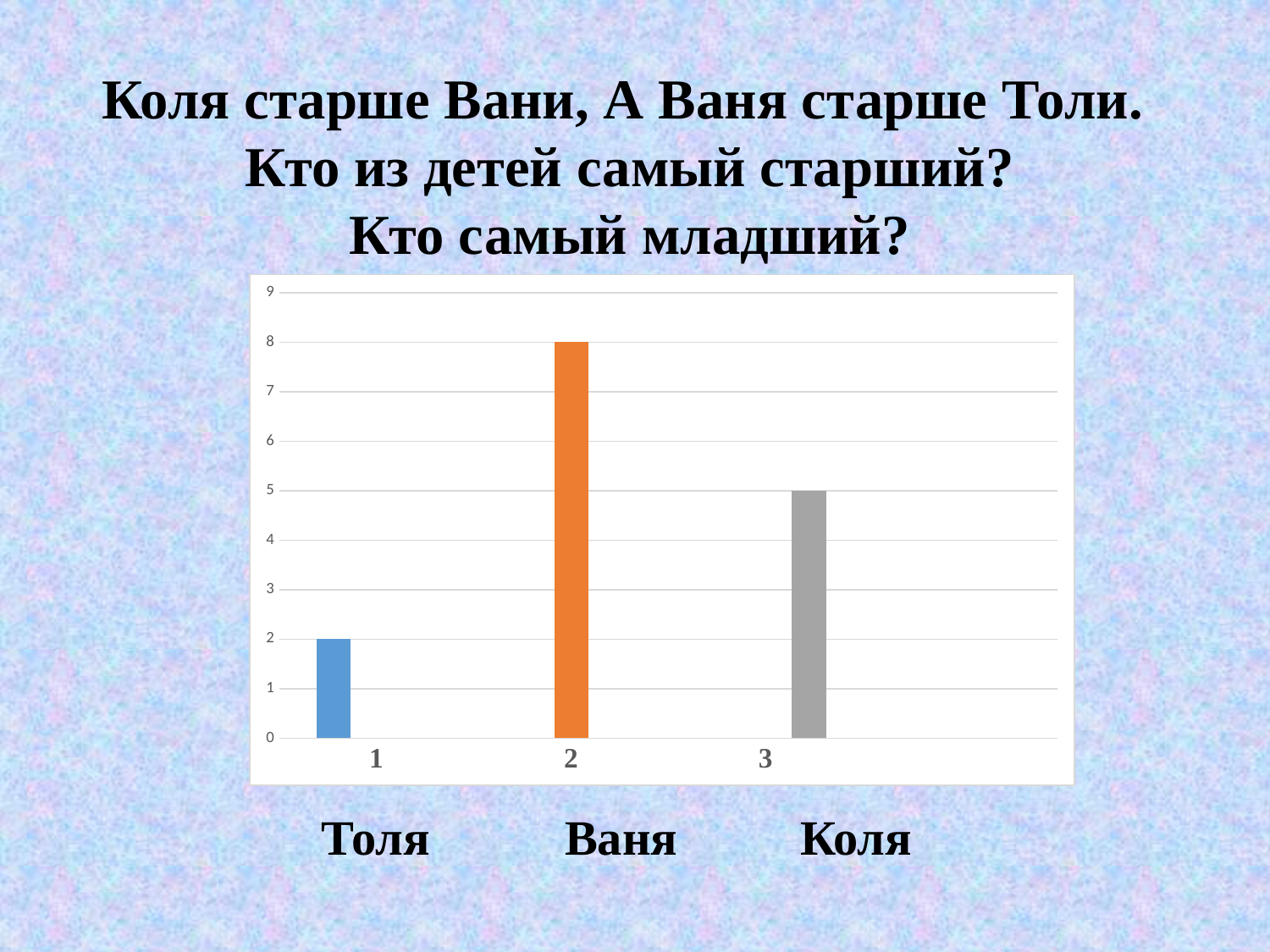

Коля старше Вани, А Ваня старше Толи.
Кто из детей самый старший?
Кто самый младший?

### Chart

| Category | Ряд 1 | Ряд 2 | Ряд 3 |
|---|---|---|---|
| 1 | 2.0 | None | None |
| 2 | None | 8.0 | None |
| 3 | None | None | 5.0 |
|  | None | None | None |
      Толя           Ваня          Коля